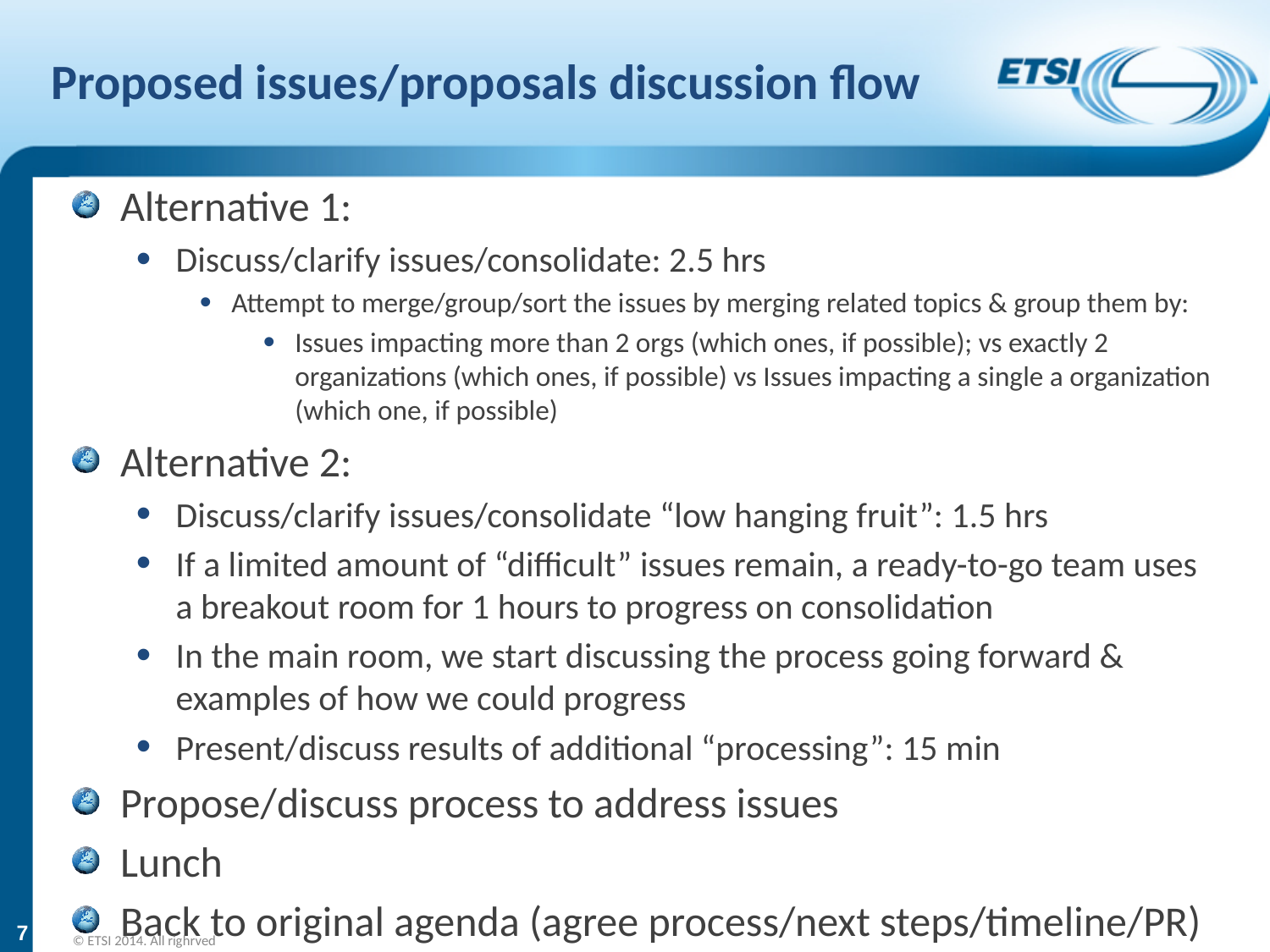

# Proposed issues/proposals discussion flow
Alternative 1:
Discuss/clarify issues/consolidate: 2.5 hrs
Attempt to merge/group/sort the issues by merging related topics & group them by:
Issues impacting more than 2 orgs (which ones, if possible); vs exactly 2 organizations (which ones, if possible) vs Issues impacting a single a organization (which one, if possible)
Alternative 2:
Discuss/clarify issues/consolidate “low hanging fruit”: 1.5 hrs
If a limited amount of “difficult” issues remain, a ready-to-go team uses a breakout room for 1 hours to progress on consolidation
In the main room, we start discussing the process going forward & examples of how we could progress
Present/discuss results of additional “processing”: 15 min
Propose/discuss process to address issues
Lunch
Back to original agenda (agree process/next steps/timeline/PR)
7
© ETSI 2014. All righrved